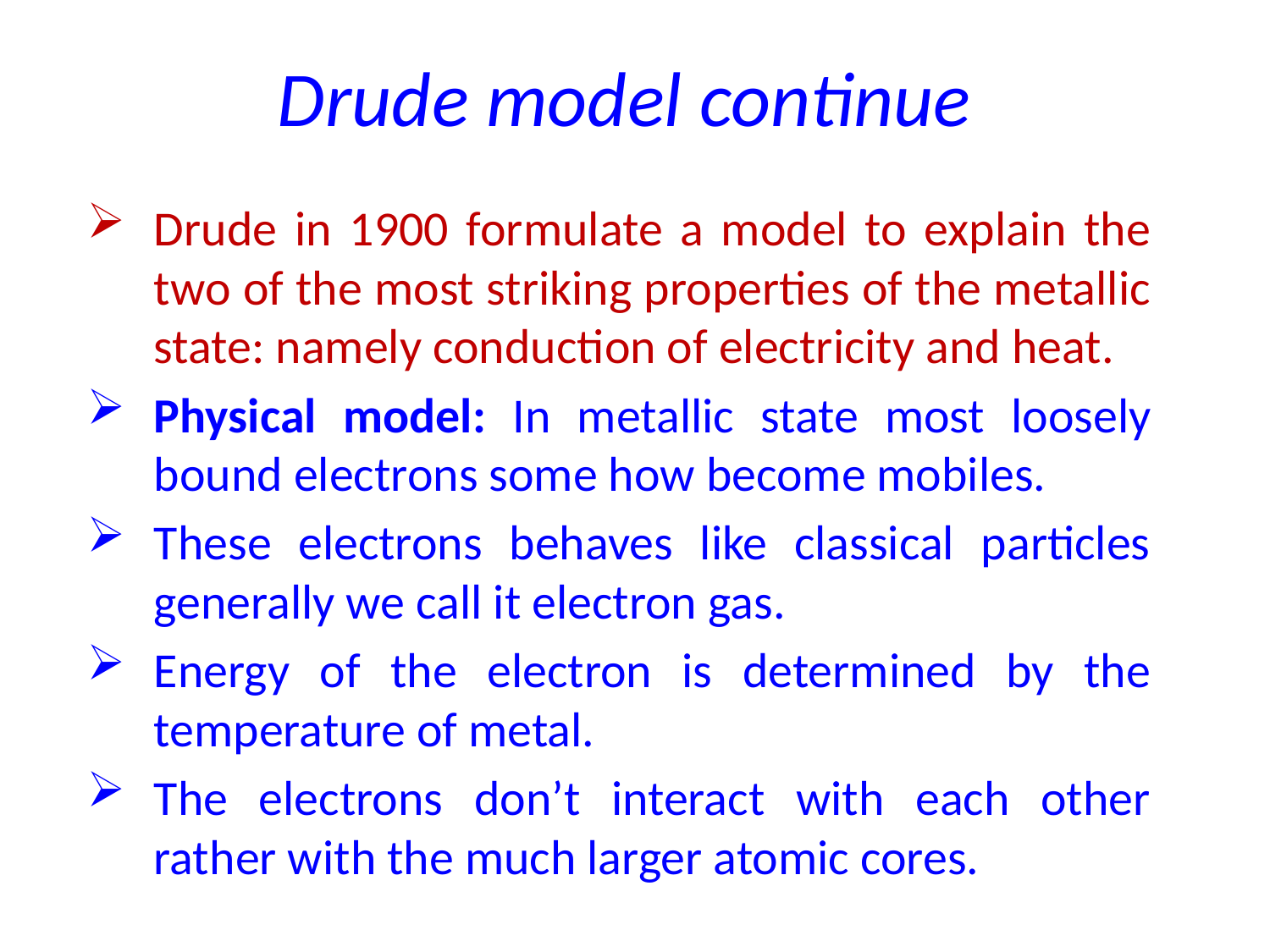

# Drude model continue
Drude in 1900 formulate a model to explain the two of the most striking properties of the metallic state: namely conduction of electricity and heat.
Physical model: In metallic state most loosely bound electrons some how become mobiles.
These electrons behaves like classical particles generally we call it electron gas.
Energy of the electron is determined by the temperature of metal.
The electrons don’t interact with each other rather with the much larger atomic cores.